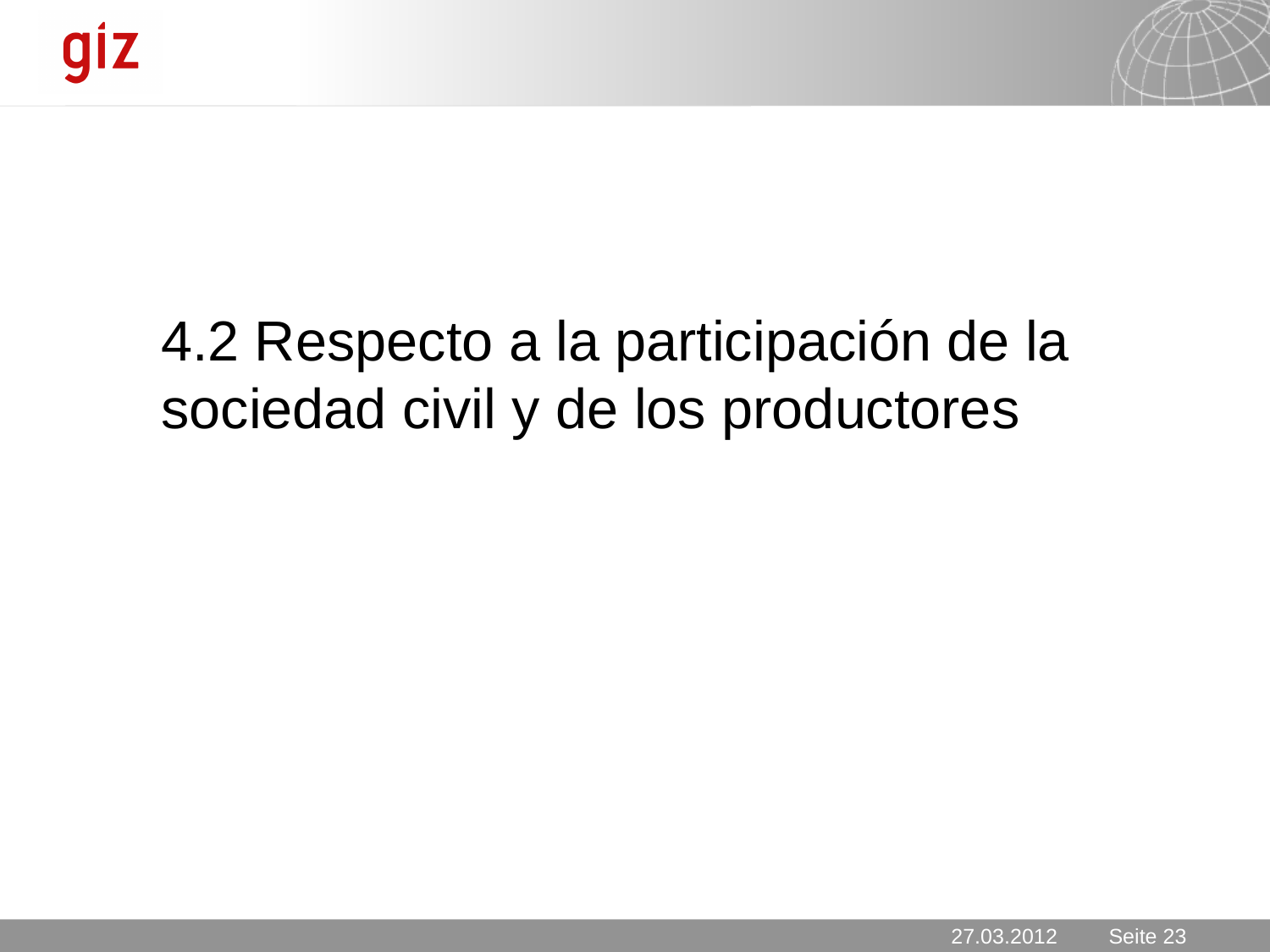

# 4.2 Respecto a la participación de la sociedad civil y de los productores
27.03.2012